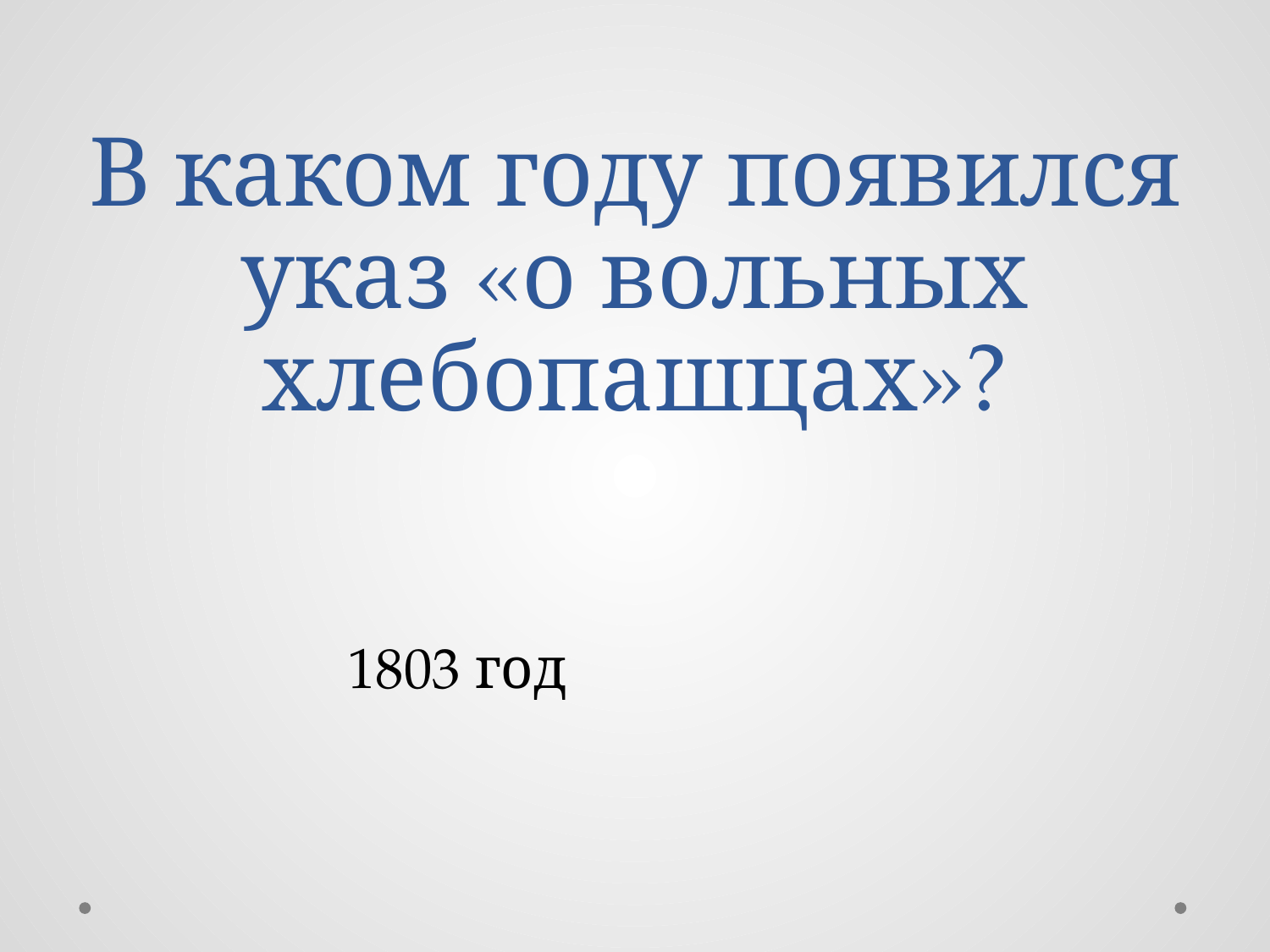

# В каком году появился указ «о вольных хлебопашцах»?

1803 год